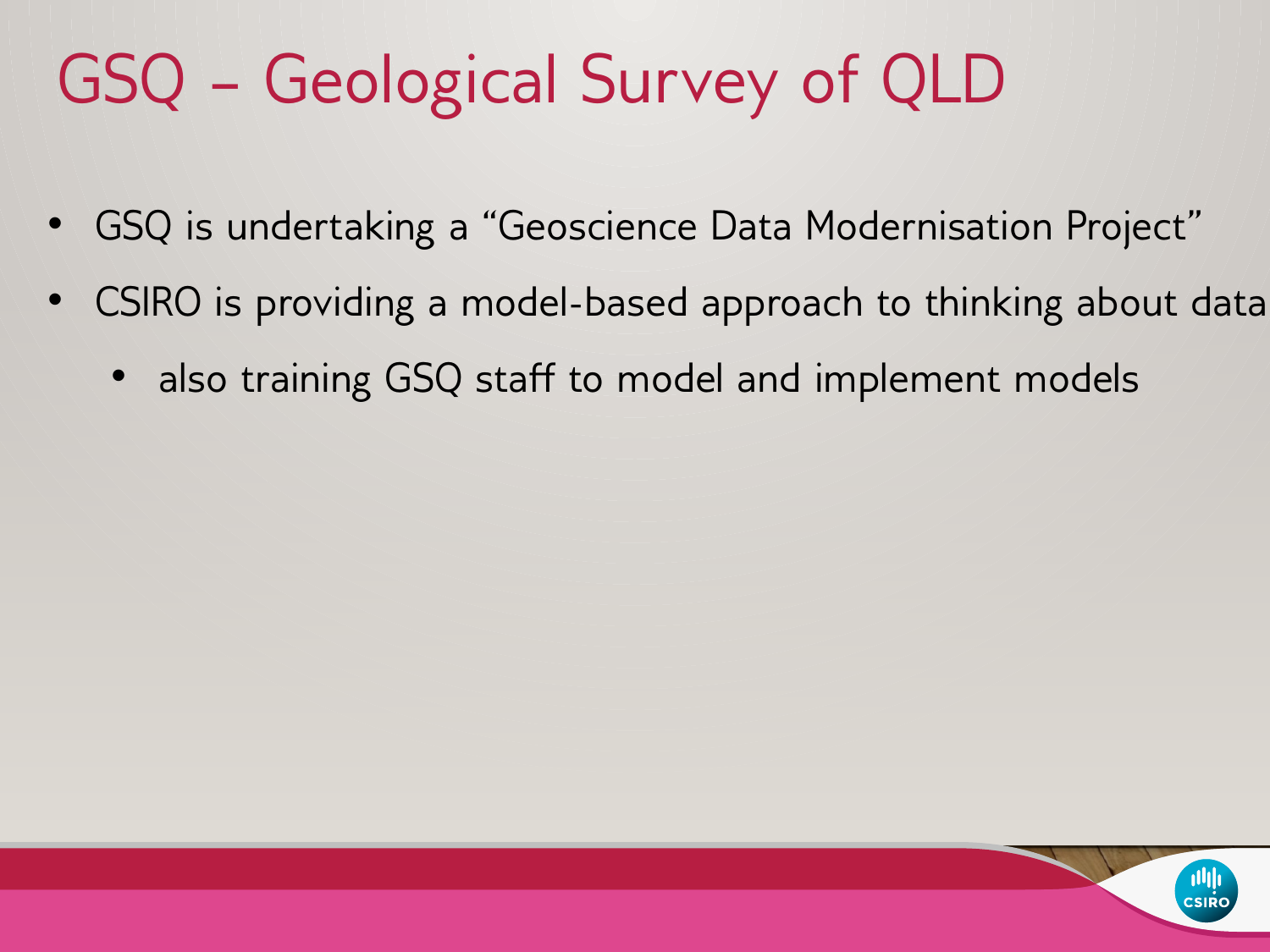

GSQ – Geological Survey of QLD
GSQ is undertaking a “Geoscience Data Modernisation Project”
CSIRO is providing a model-based approach to thinking about data
also training GSQ staff to model and implement models